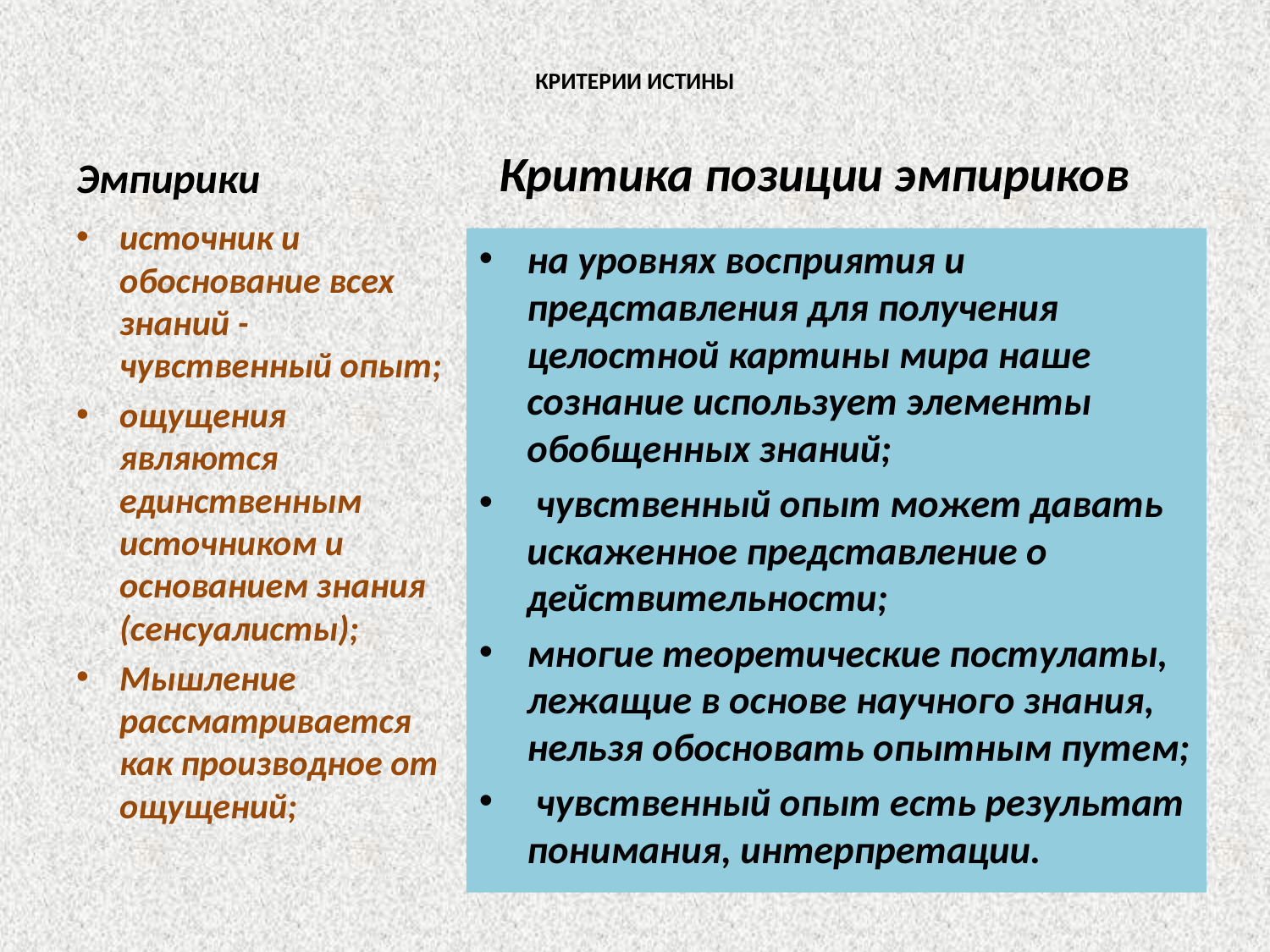

# КРИТЕРИИ ИСТИНЫ
Эмпирики
Критика позиции эмпириков
источник и обоснование всех знаний - чувственный опыт;
ощущения являются единственным источником и основанием знания (сенсуалисты);
Мышление рассматривается как производное от ощущений;
на уровнях восприятия и представления для получения целостной картины мира наше сознание использует элементы обобщенных знаний;
 чувственный опыт может давать искаженное представление о действительности;
многие теоретические постулаты, лежащие в основе научного знания, нельзя обосновать опытным путем;
 чувственный опыт есть результат понимания, интерпретации.